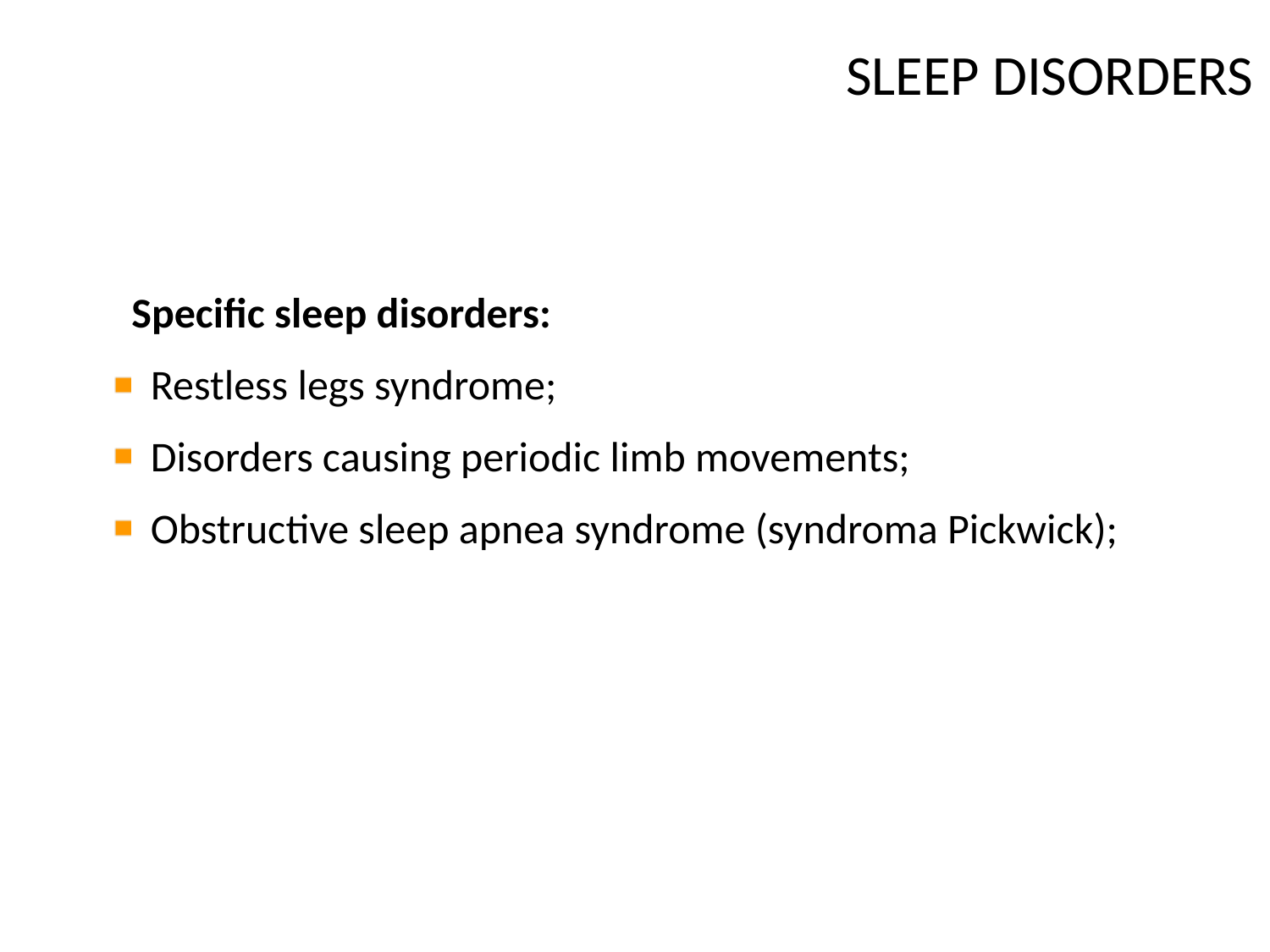

SLEEP DISORDERS
#
Specific sleep disorders:
  Restless legs syndrome;
  Disorders causing periodic limb movements;
  Obstructive sleep apnea syndrome (syndroma Pickwick);